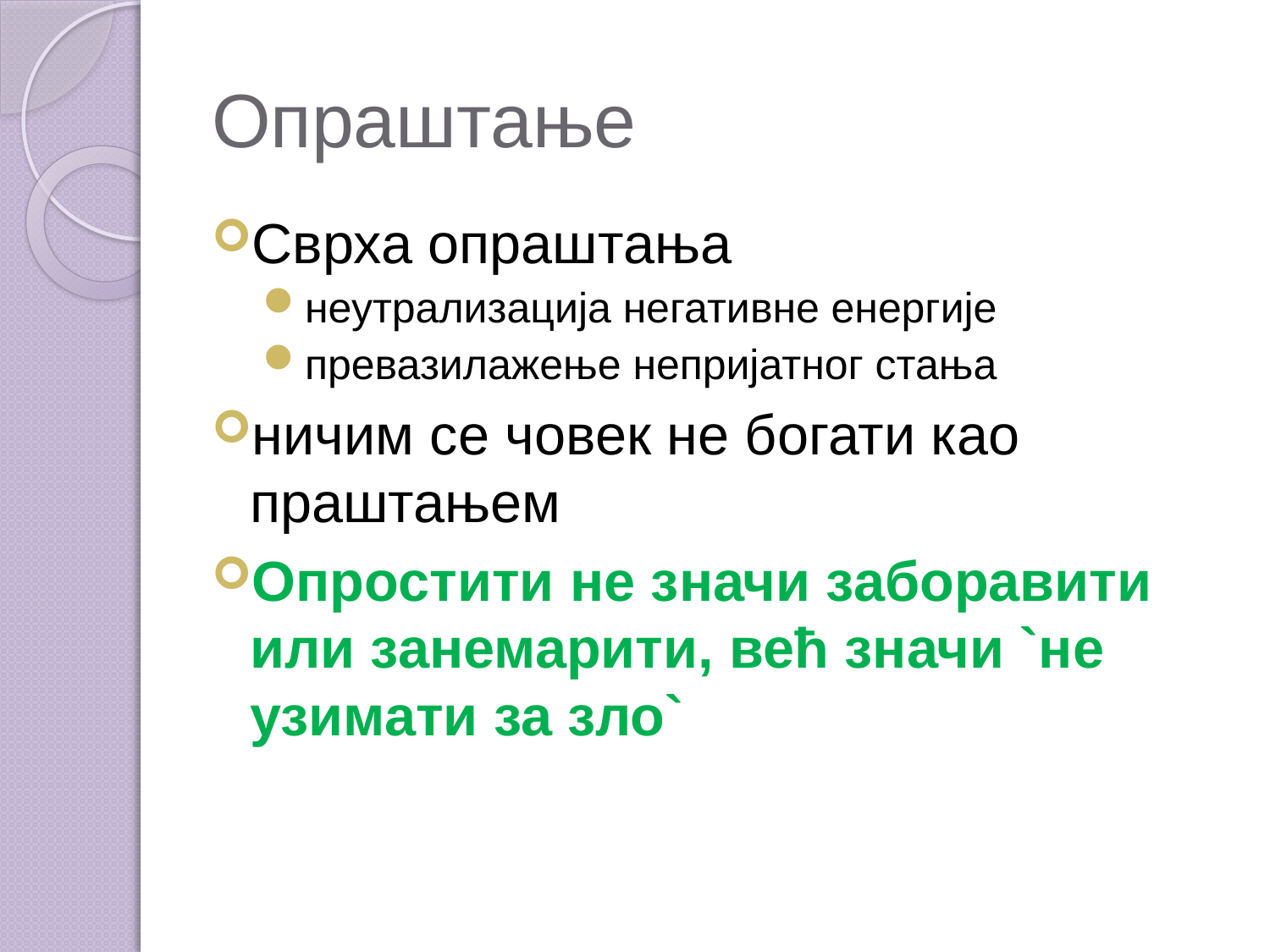

# Опраштање
Сврха опраштања
неутрализација негативне енергије
превазилажење непријатног стања
ничим се човек не богати као праштањем
Опростити не значи заборавити или занемарити, већ значи `не узимати за зло`